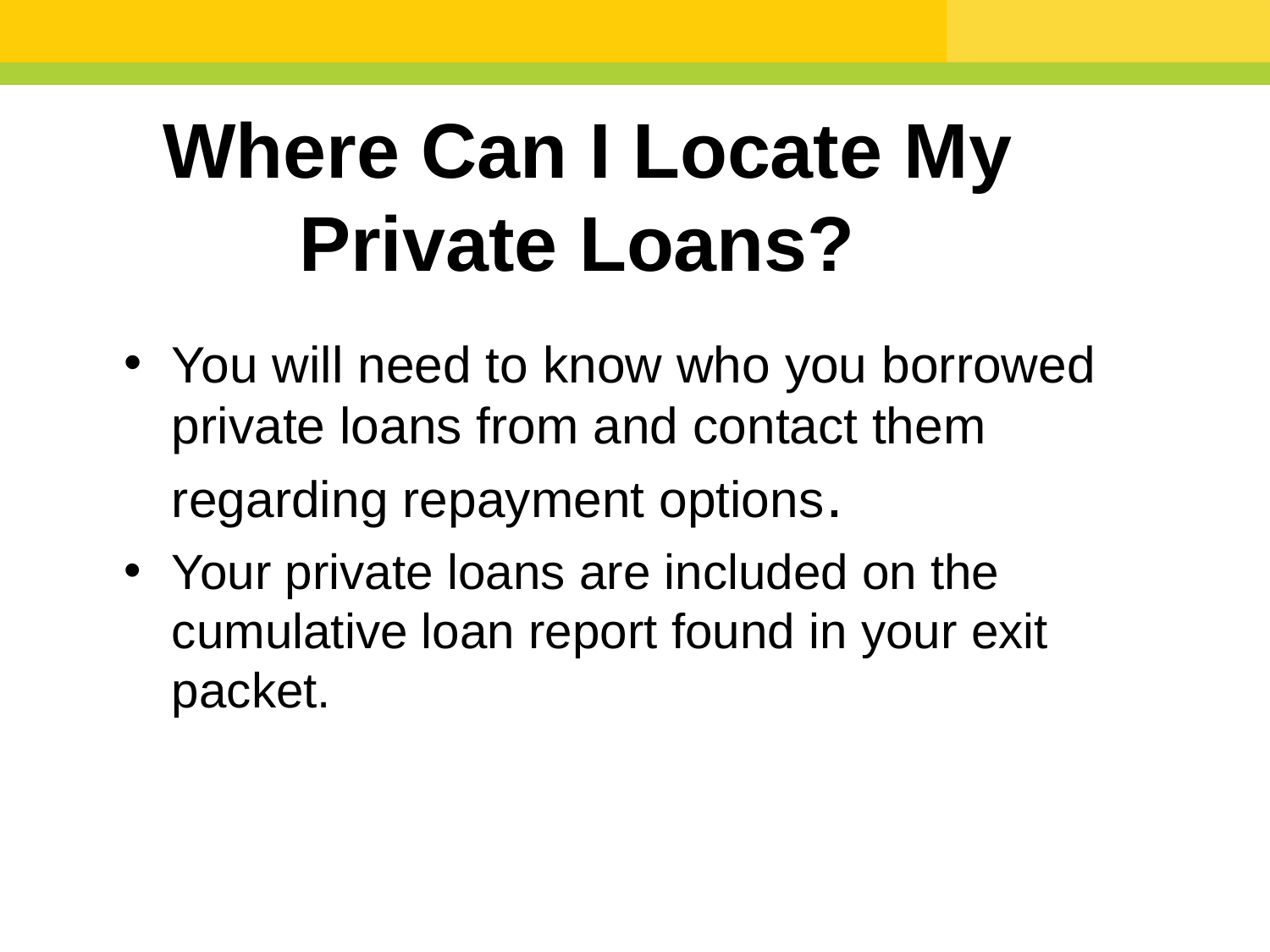

Where Can I Locate My Private Loans?
You will need to know who you borrowed private loans from and contact them regarding repayment options.
Your private loans are included on the cumulative loan report found in your exit packet.